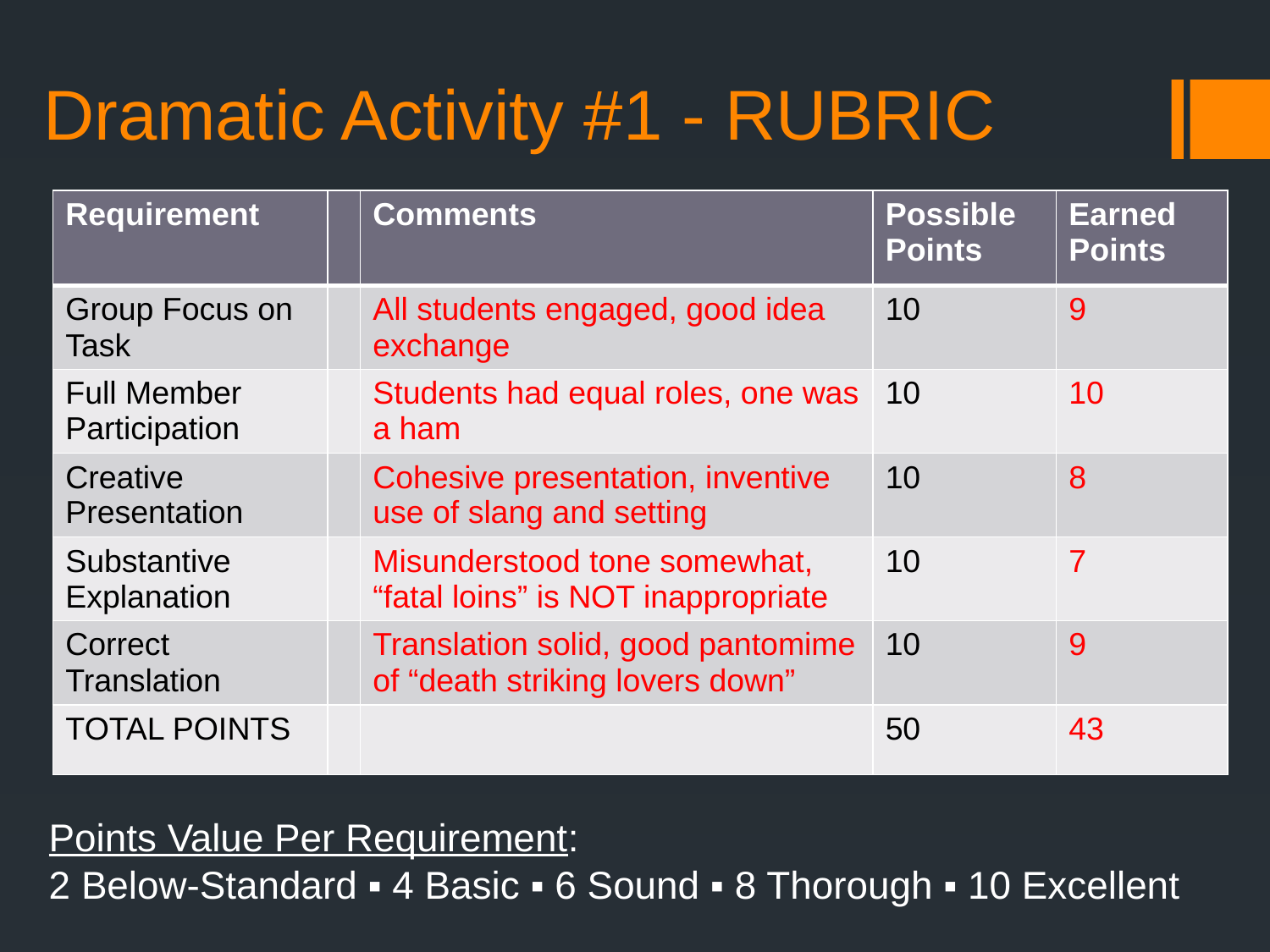

# Dramatic Activity #1 - RUBRIC
| Requirement |  | Comments | Possible Points | Earned Points |
| --- | --- | --- | --- | --- |
| Group Focus on Task |  | All students engaged, good idea exchange | 10 | 9 |
| Full Member Participation |  | Students had equal roles, one was a ham | 10 | 10 |
| Creative Presentation |  | Cohesive presentation, inventive use of slang and setting | 10 | 8 |
| Substantive Explanation |  | Misunderstood tone somewhat, “fatal loins” is NOT inappropriate | 10 | 7 |
| Correct Translation |  | Translation solid, good pantomime of “death striking lovers down” | 10 | 9 |
| TOTAL POINTS |  |  | 50 | 43 |
Points Value Per Requirement:
2 Below-Standard ▪ 4 Basic ▪ 6 Sound ▪ 8 Thorough ▪ 10 Excellent